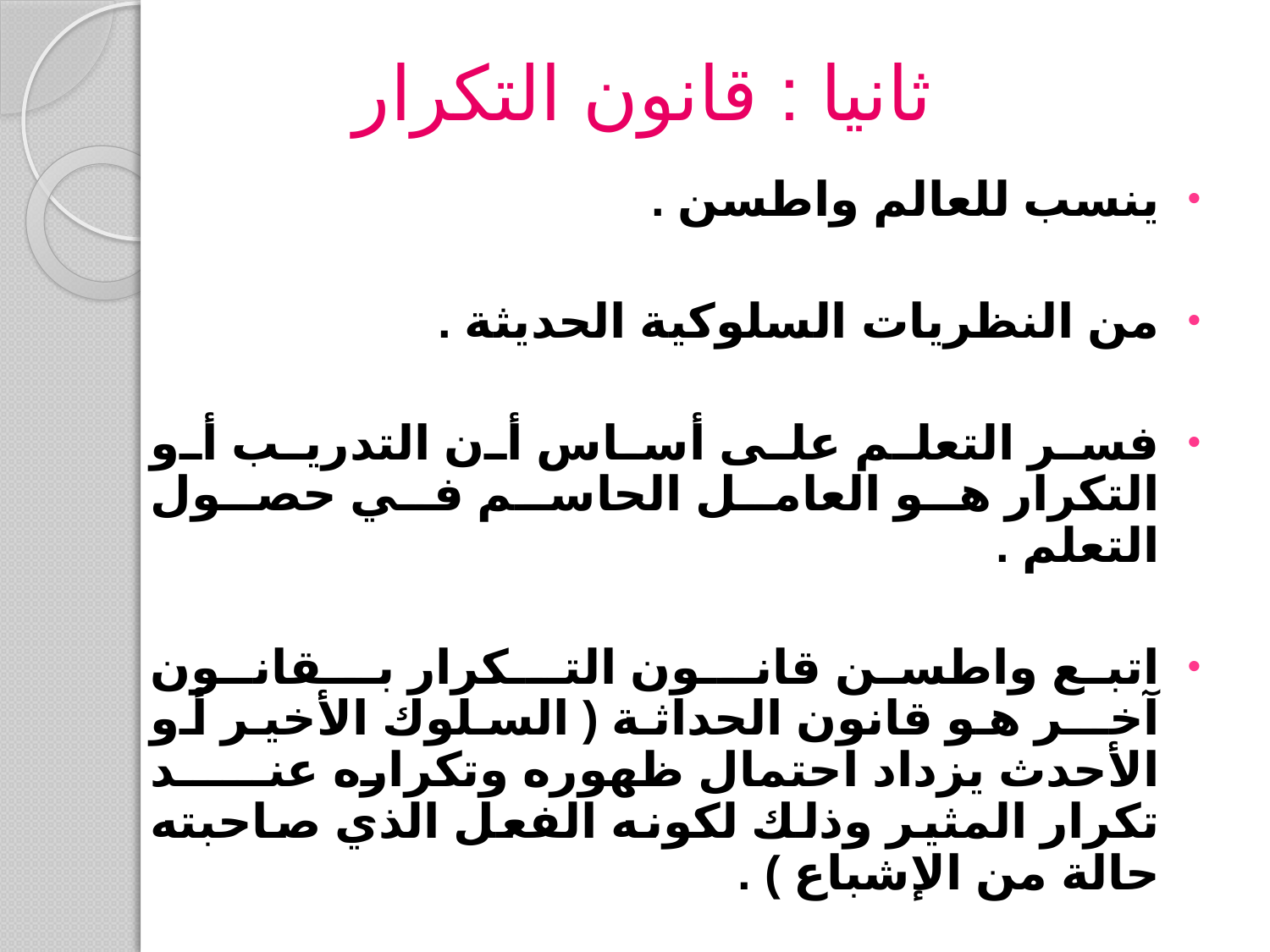

# ثانيا : قانون التكرار
ينسب للعالم واطسن .

من النظريات السلوكية الحديثة .

فسر التعلم على أساس أن التدريب أو التكرار هو العامل الحاسم في حصول التعلم .

اتبع واطسن قانــون التــكرار بــقانــون آخــر هو قانون الحداثة ( السلوك الأخير أو الأحدث يزداد احتمال ظهوره وتكراره عند تكرار المثير وذلك لكونه الفعل الذي صاحبته حالة من الإشباع ) .